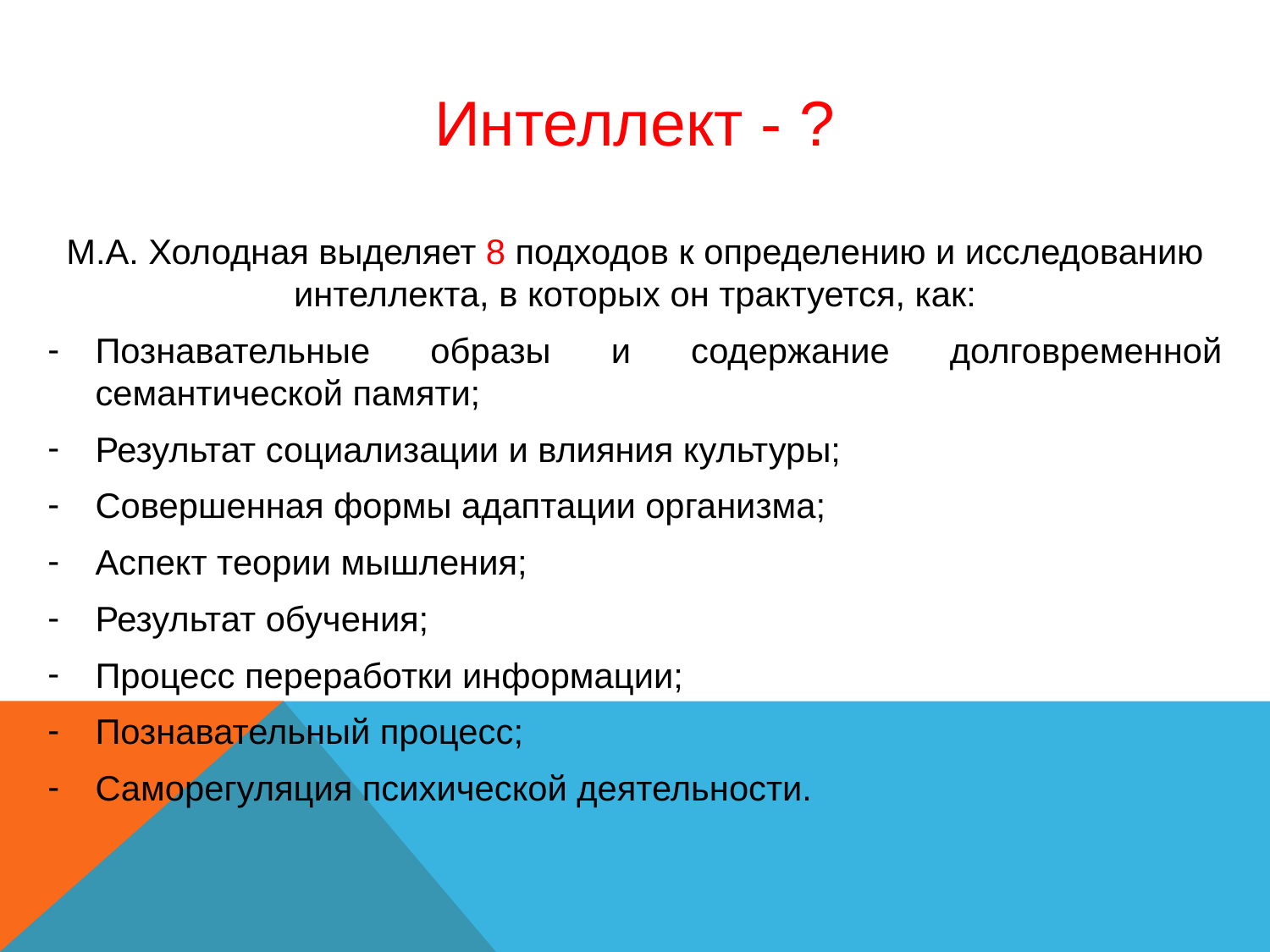

Интеллект - ?

М.А. Холодная выделяет 8 подходов к определению и исследованию интеллекта, в которых он трактуется, как:
Познавательные образы и содержание долговременной семантической памяти;
Результат социализации и влияния культуры;
Совершенная формы адаптации организма;
Аспект теории мышления;
Результат обучения;
Процесс переработки информации;
Познавательный процесс;
Саморегуляция психической деятельности.